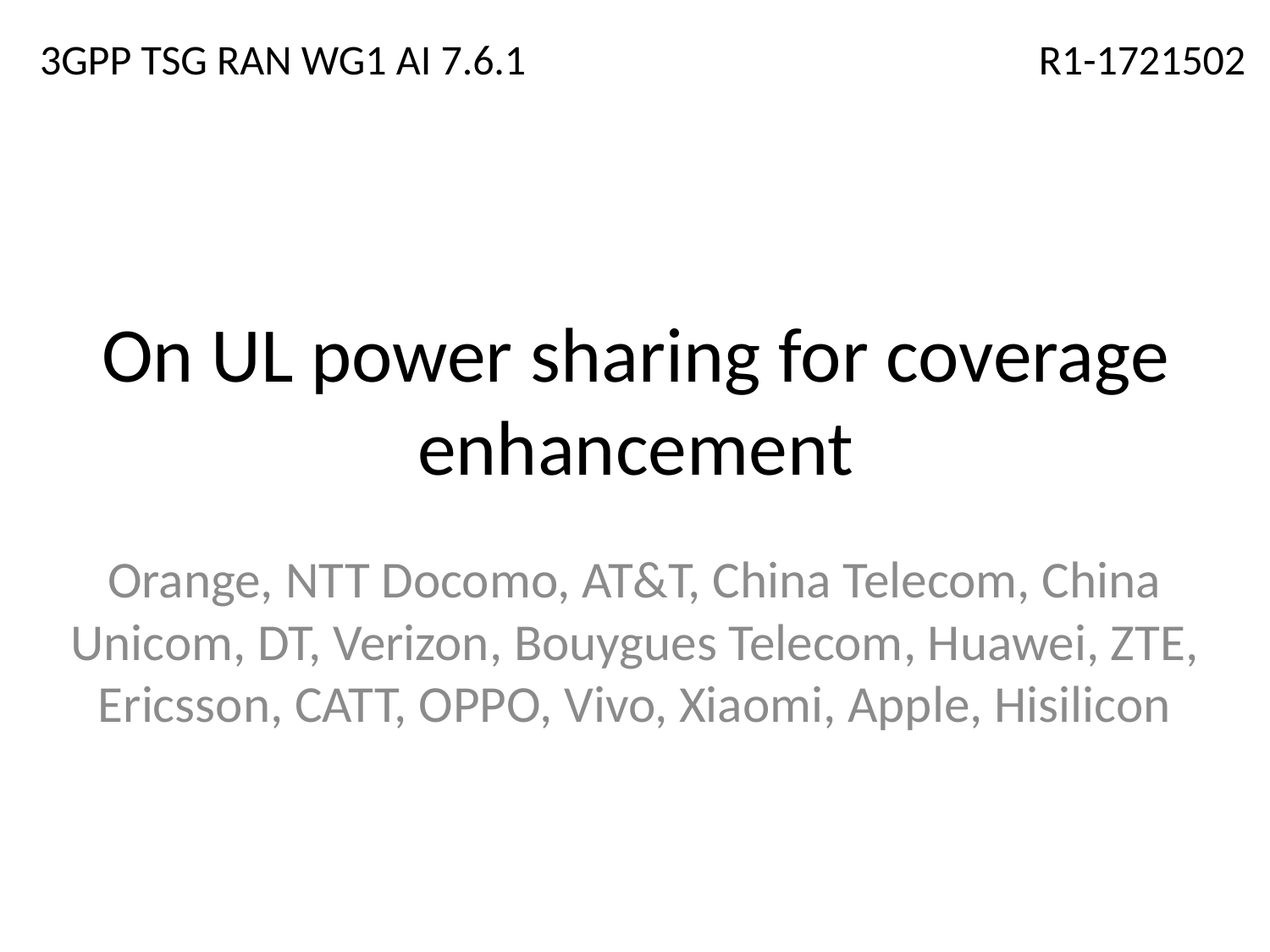

3GPP TSG RAN WG1 AI 7.6.1
R1-1721502
# On UL power sharing for coverage enhancement
Orange, NTT Docomo, AT&T, China Telecom, China Unicom, DT, Verizon, Bouygues Telecom, Huawei, ZTE, Ericsson, CATT, OPPO, Vivo, Xiaomi, Apple, Hisilicon